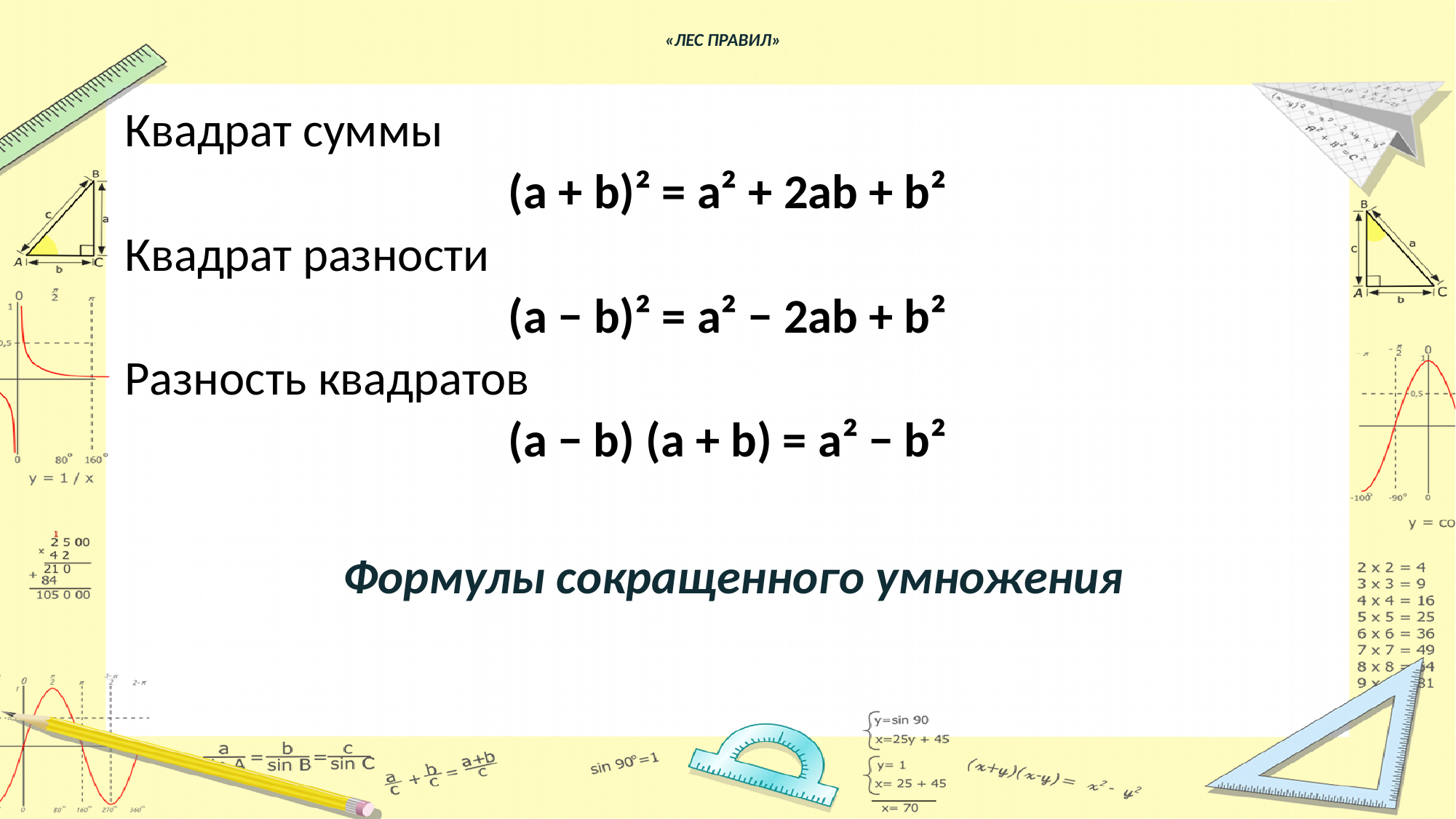

# «ЛЕС ПРАВИЛ»
Квадрат суммы
(а + b)² = a² + 2ab + b²
Квадрат разности
(а − b)² = a² − 2ab + b²
Разность квадратов
(а − b) (a + b) = a² − b²

                    Формулы сокращенного умножения